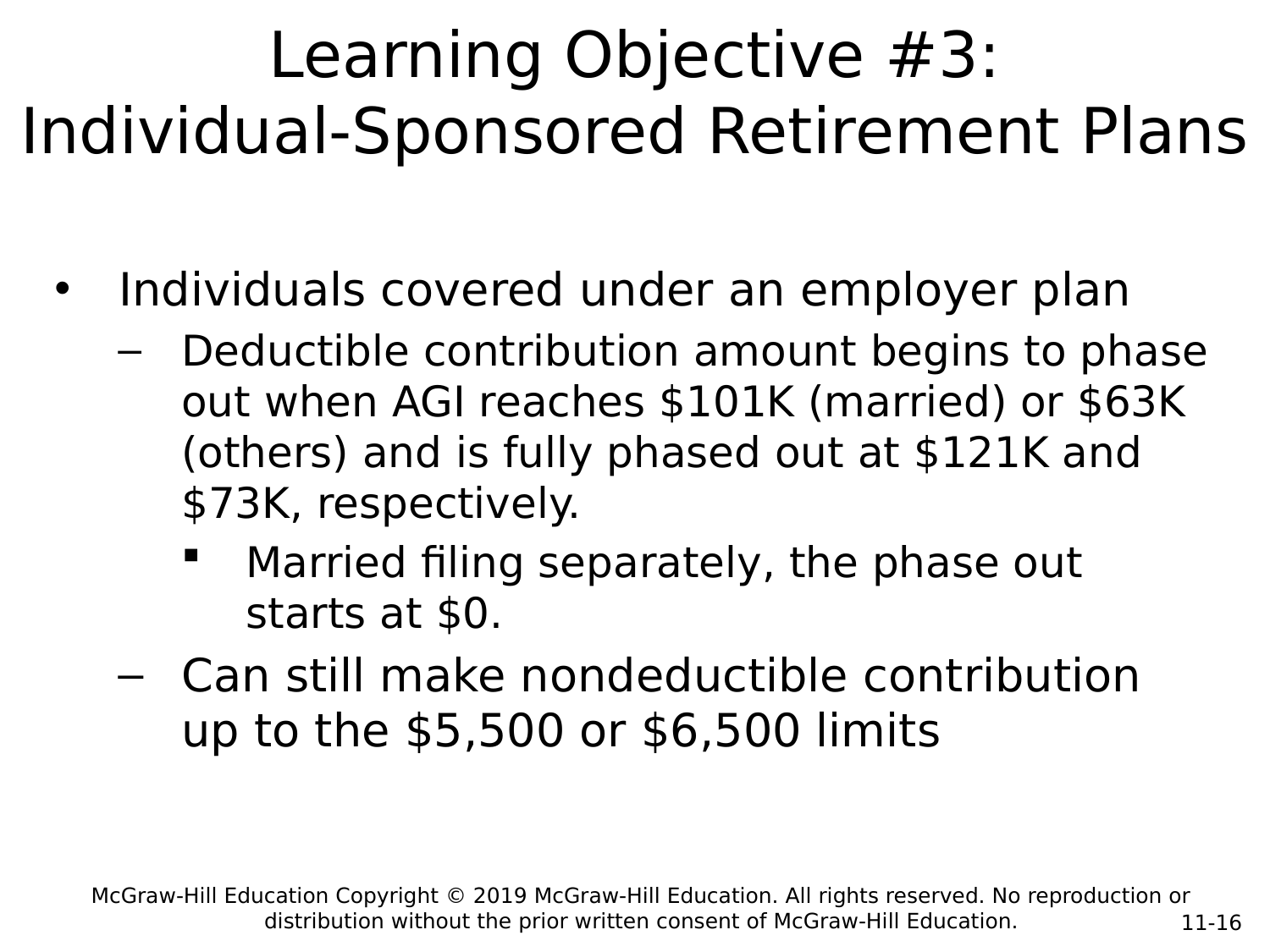

# Learning Objective #3: Individual-Sponsored Retirement Plans
Individuals covered under an employer plan
Deductible contribution amount begins to phase out when AGI reaches $101K (married) or $63K (others) and is fully phased out at $121K and $73K, respectively.
Married filing separately, the phase out starts at $0.
Can still make nondeductible contribution up to the $5,500 or $6,500 limits
McGraw-Hill Education Copyright © 2019 McGraw-Hill Education. All rights reserved. No reproduction or distribution without the prior written consent of McGraw-Hill Education.
11-16